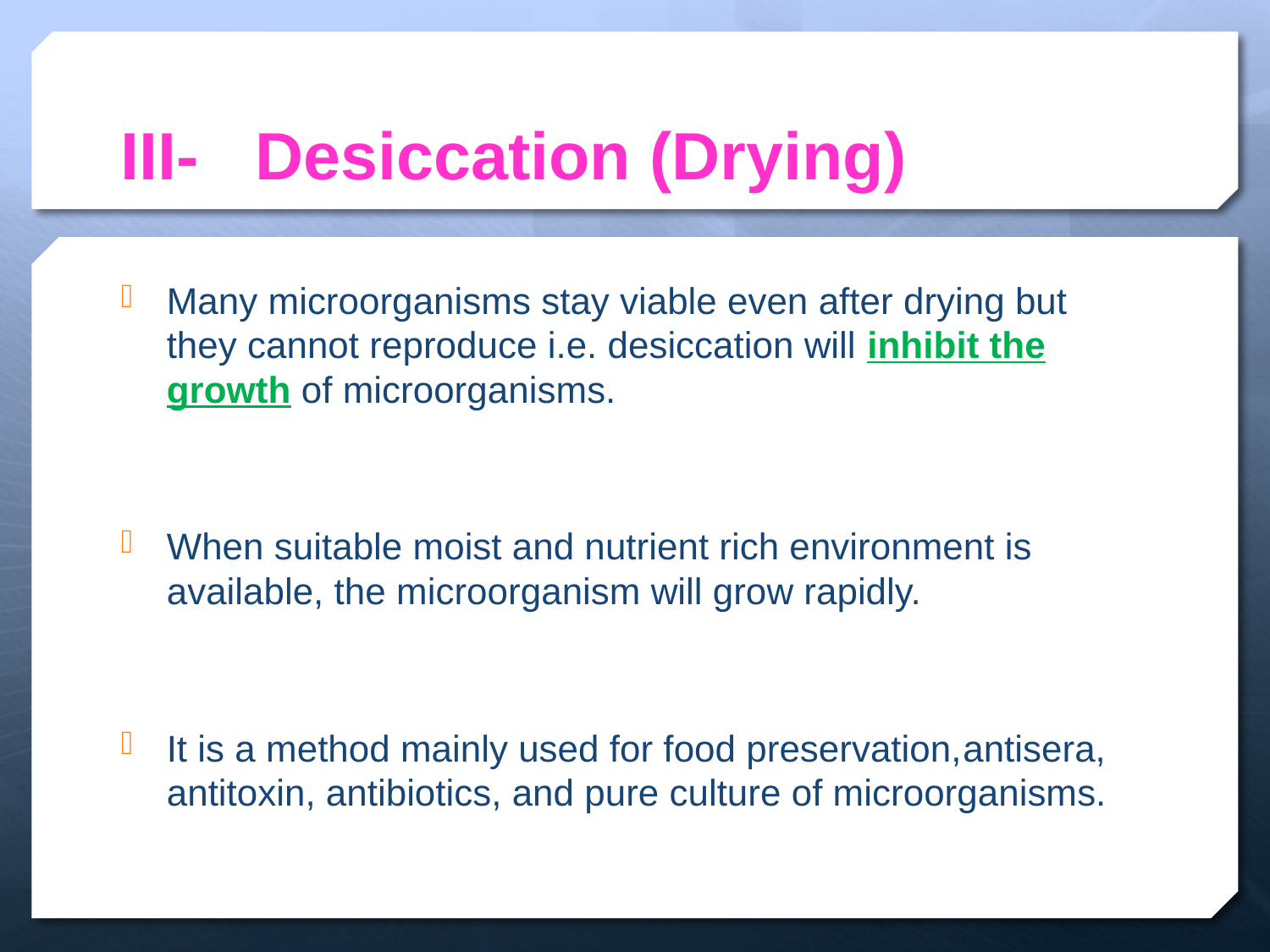

# III-   Desiccation (Drying)
Many microorganisms stay viable even after drying but they cannot reproduce i.e. desiccation will inhibit the growth of microorganisms.

When suitable moist and nutrient rich environment is available, the microorganism will grow rapidly.

It is a method mainly used for food preservation,antisera, antitoxin, antibiotics, and pure culture of microorganisms.